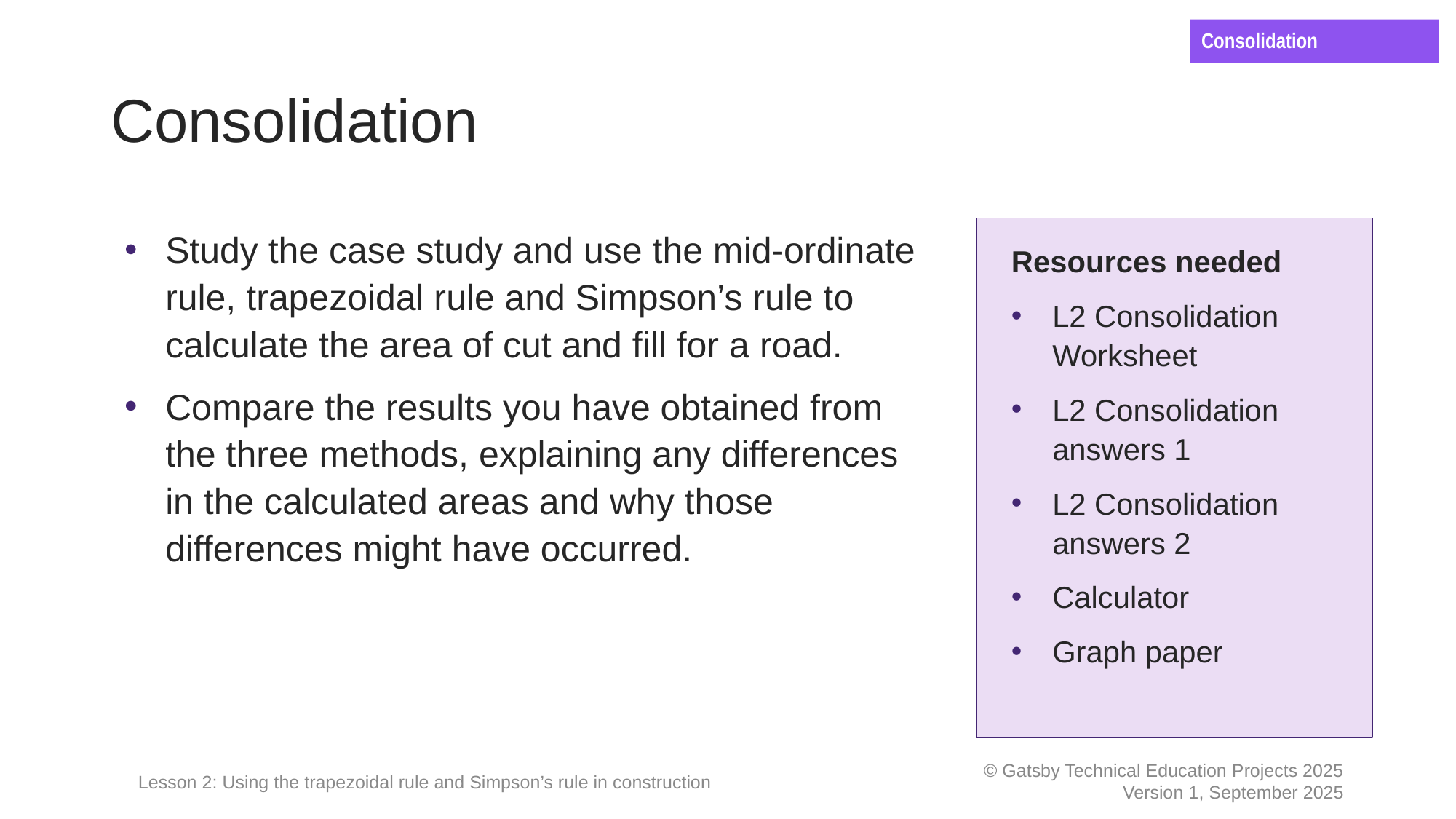

Consolidation
# Consolidation
Study the case study and use the mid-ordinate rule, trapezoidal rule and Simpson’s rule to calculate the area of cut and fill for a road.
Compare the results you have obtained from the three methods, explaining any differences in the calculated areas and why those differences might have occurred.
Resources needed
L2 Consolidation Worksheet
L2 Consolidation answers 1
L2 Consolidation answers 2
Calculator
Graph paper
Lesson 2: Using the trapezoidal rule and Simpson’s rule in construction